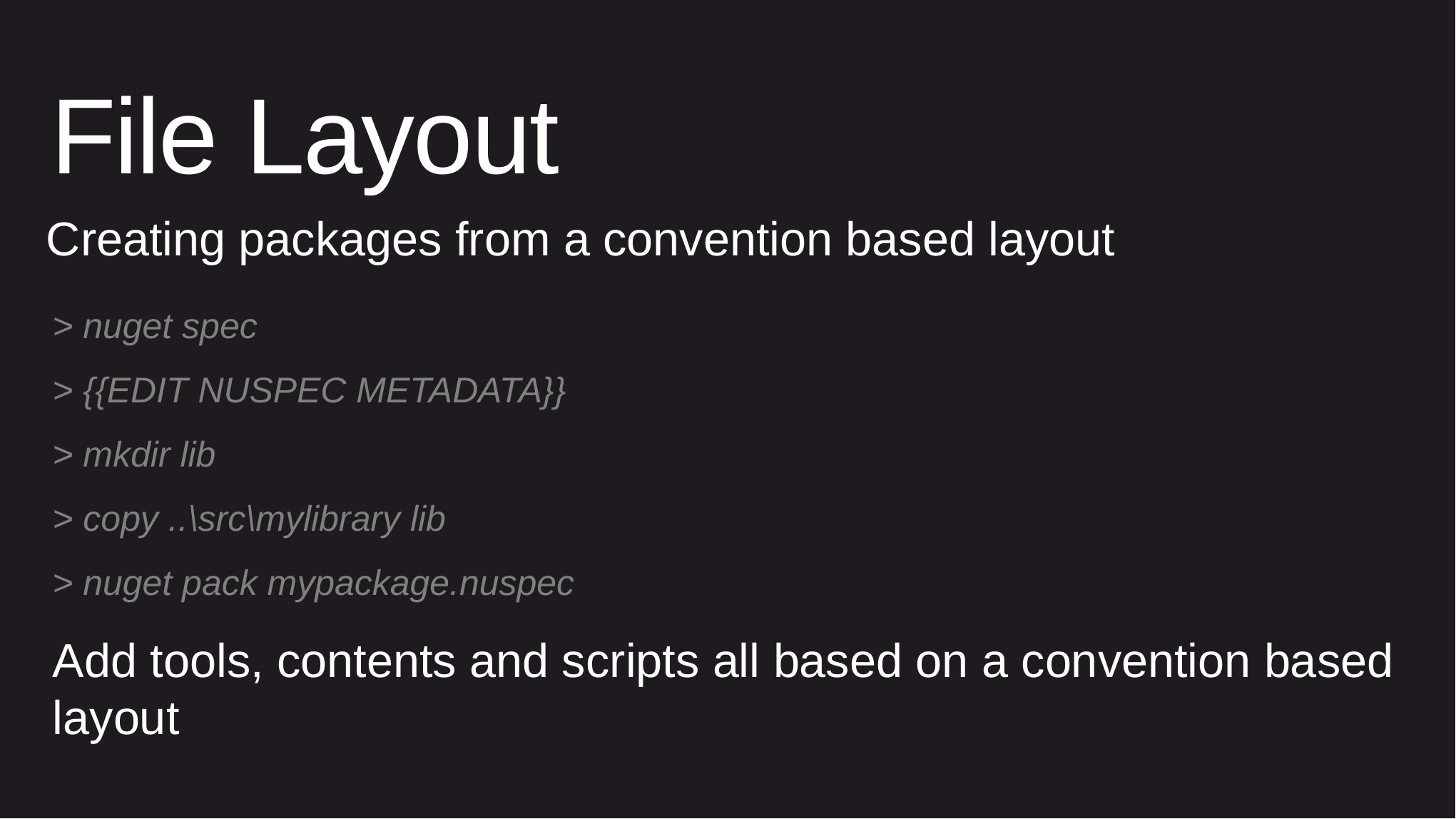

# File Layout
Creating packages from a convention based layout
> nuget spec

> {{EDIT NUSPEC METADATA}}

> mkdir lib

> copy ..\src\mylibrary lib

> nuget pack mypackage.nuspec
Add tools, contents and scripts all based on a convention based layout